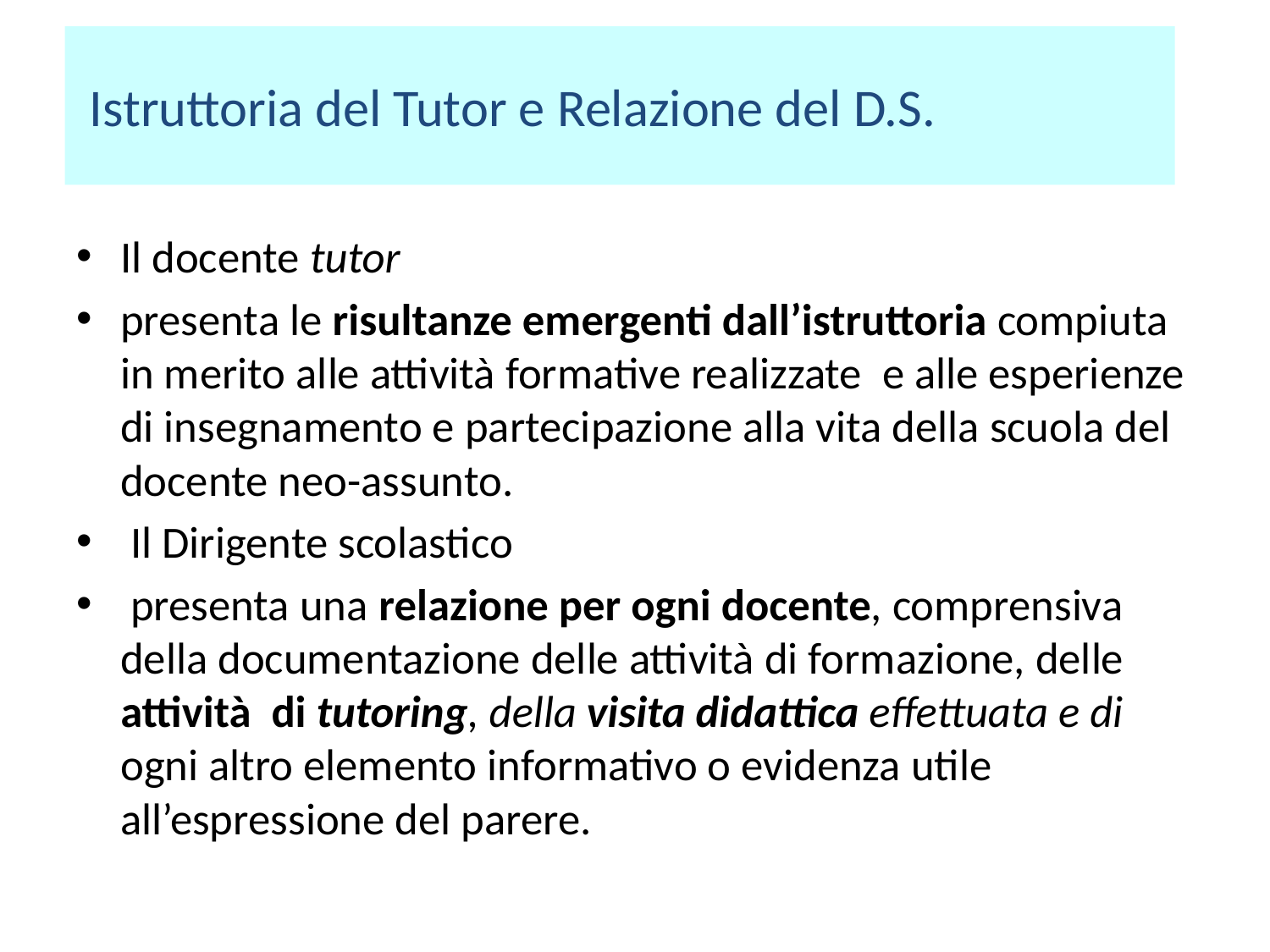

Istruttoria del Tutor e Relazione del D.S.
Il docente tutor
presenta le risultanze emergenti dall’istruttoria compiuta in merito alle attività formative realizzate  e alle esperienze di insegnamento e partecipazione alla vita della scuola del docente neo-assunto.
 Il Dirigente scolastico
 presenta una relazione per ogni docente, comprensiva della documentazione delle attività di formazione, delle attività  di tutoring, della visita didattica effettuata e di ogni altro elemento informativo o evidenza utile all’espressione del parere.